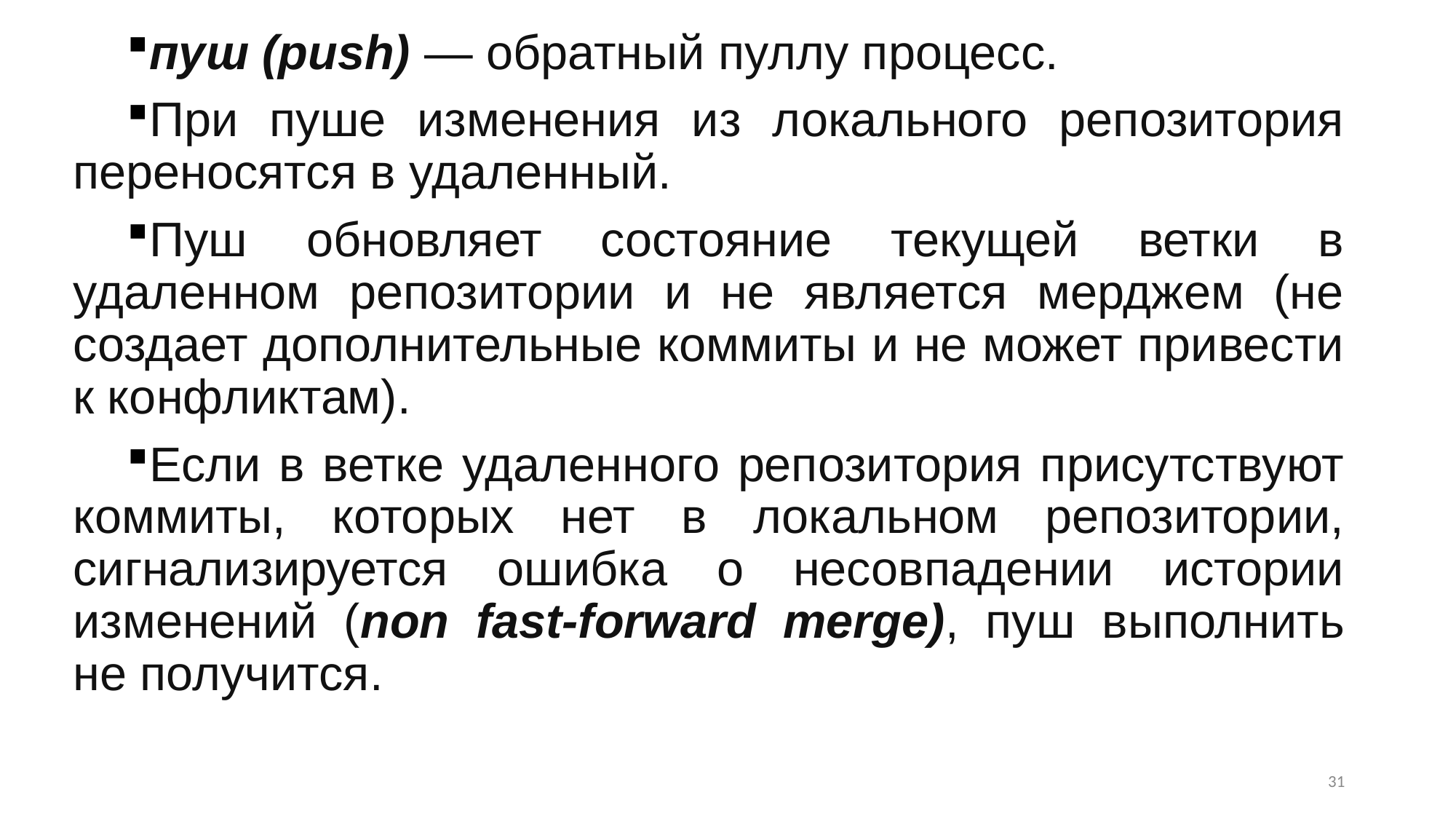

пуш (push) — обратный пуллу процесс.
При пуше изменения из локального репозитория переносятся в удаленный.
Пуш обновляет состояние текущей ветки в удаленном репозитории и не является мерджем (не создает дополнительные коммиты и не может привести к конфликтам).
Если в ветке удаленного репозитория присутствуют коммиты, которых нет в локальном репозитории, сигнализируется ошибка о несовпадении истории изменений (non fast-forward merge), пуш выполнить не получится.
31